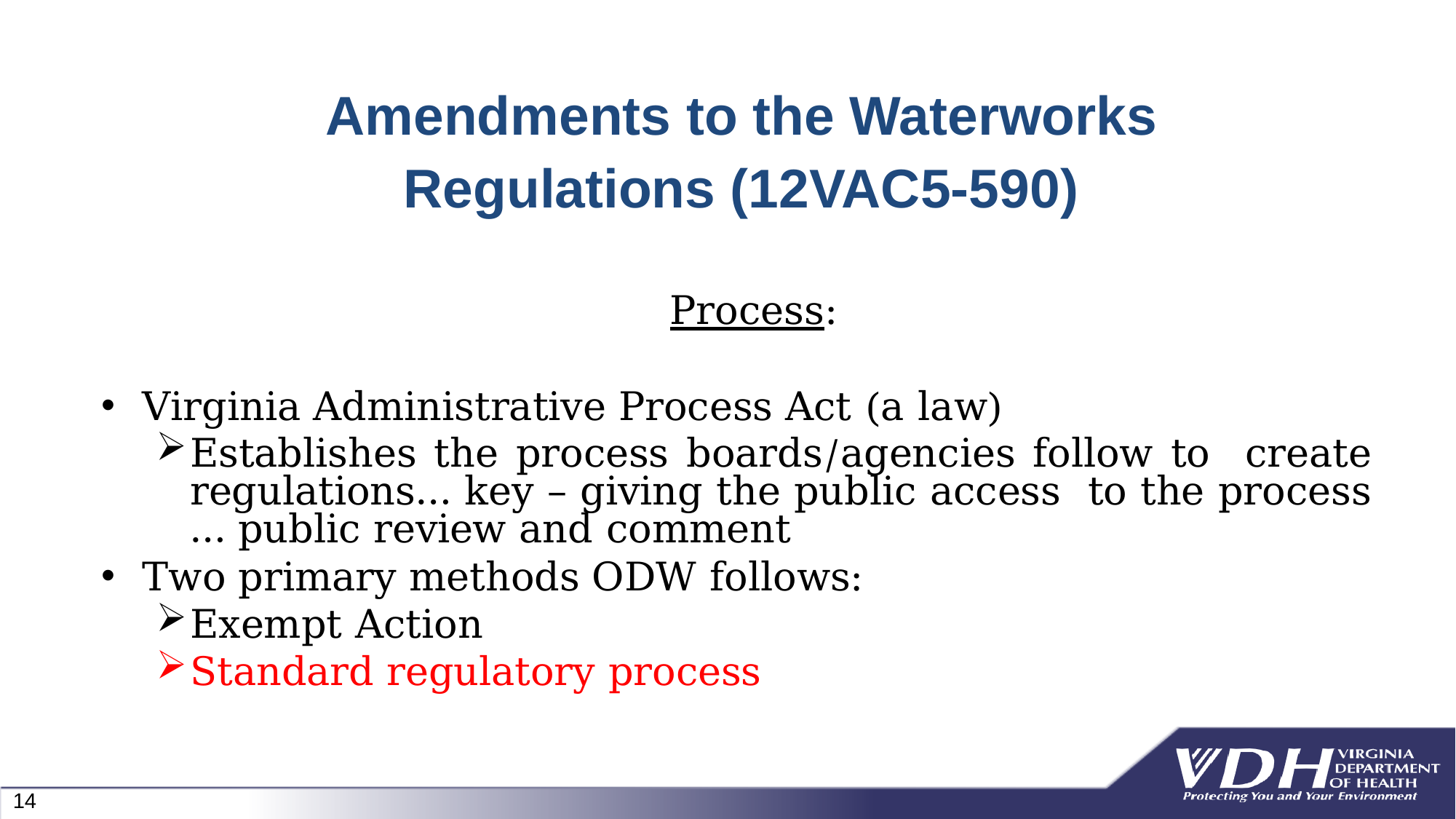

# Amendments to the Waterworks Regulations (12VAC5-590)
Process:

Virginia Administrative Process Act (a law)
Establishes the process boards/agencies follow to  create regulations… key – giving the public access  to the process … public review and comment
Two primary methods ODW follows:
Exempt Action
Standard regulatory process
14